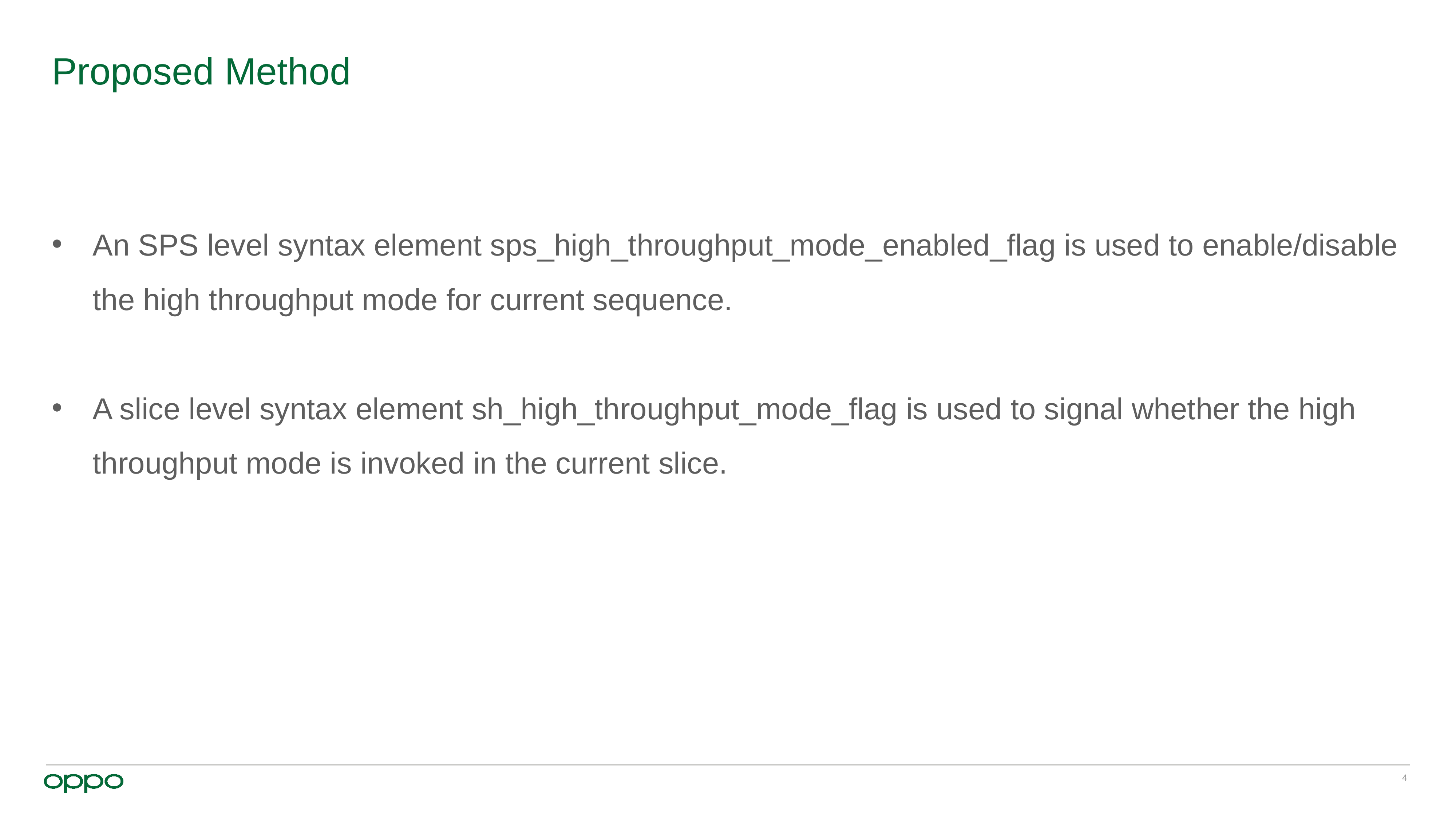

# Proposed Method
An SPS level syntax element sps_high_throughput_mode_enabled_flag is used to enable/disable the high throughput mode for current sequence.

A slice level syntax element sh_high_throughput_mode_flag is used to signal whether the high throughput mode is invoked in the current slice.